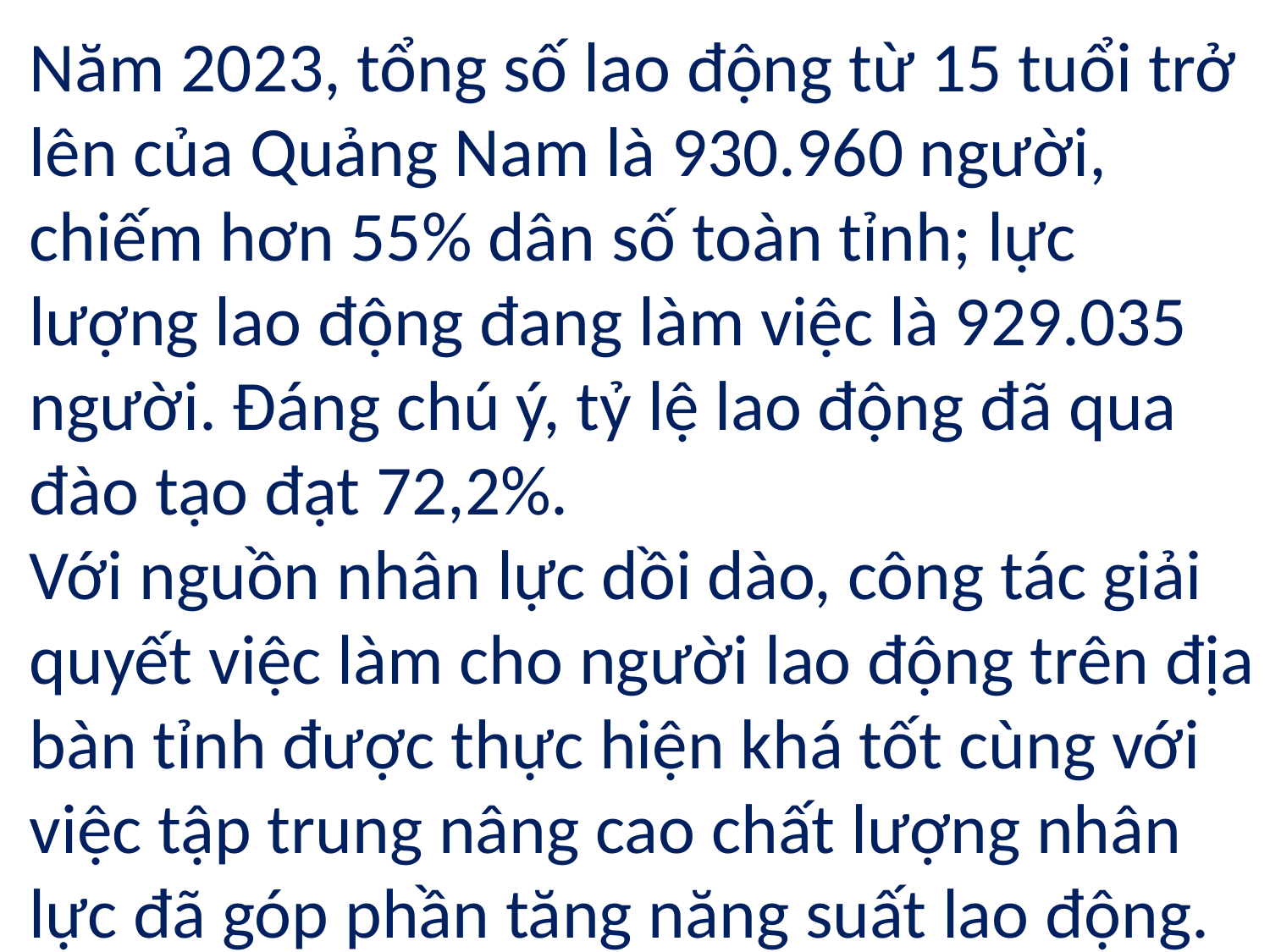

Năm 2023, tổng số lao động từ 15 tuổi trở lên của Quảng Nam là 930.960 người, chiếm hơn 55% dân số toàn tỉnh; lực lượng lao động đang làm việc là 929.035 người. Đáng chú ý, tỷ lệ lao động đã qua đào tạo đạt 72,2%.
Với nguồn nhân lực dồi dào, công tác giải quyết việc làm cho người lao động trên địa bàn tỉnh được thực hiện khá tốt cùng với việc tập trung nâng cao chất lượng nhân lực đã góp phần tăng năng suất lao động.